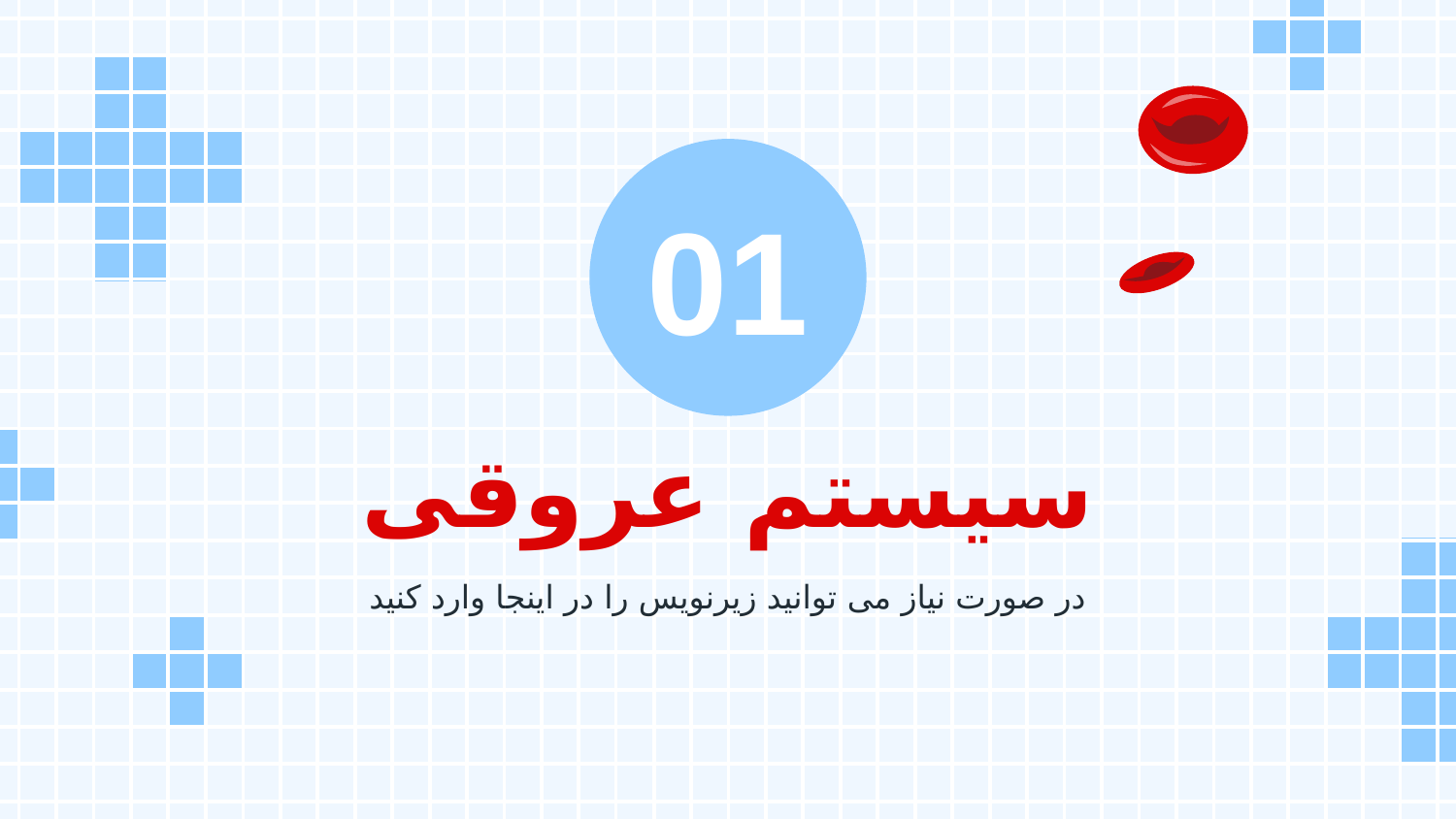

01

# سیستم عروقی
در صورت نیاز می توانید زیرنویس را در اینجا وارد کنید